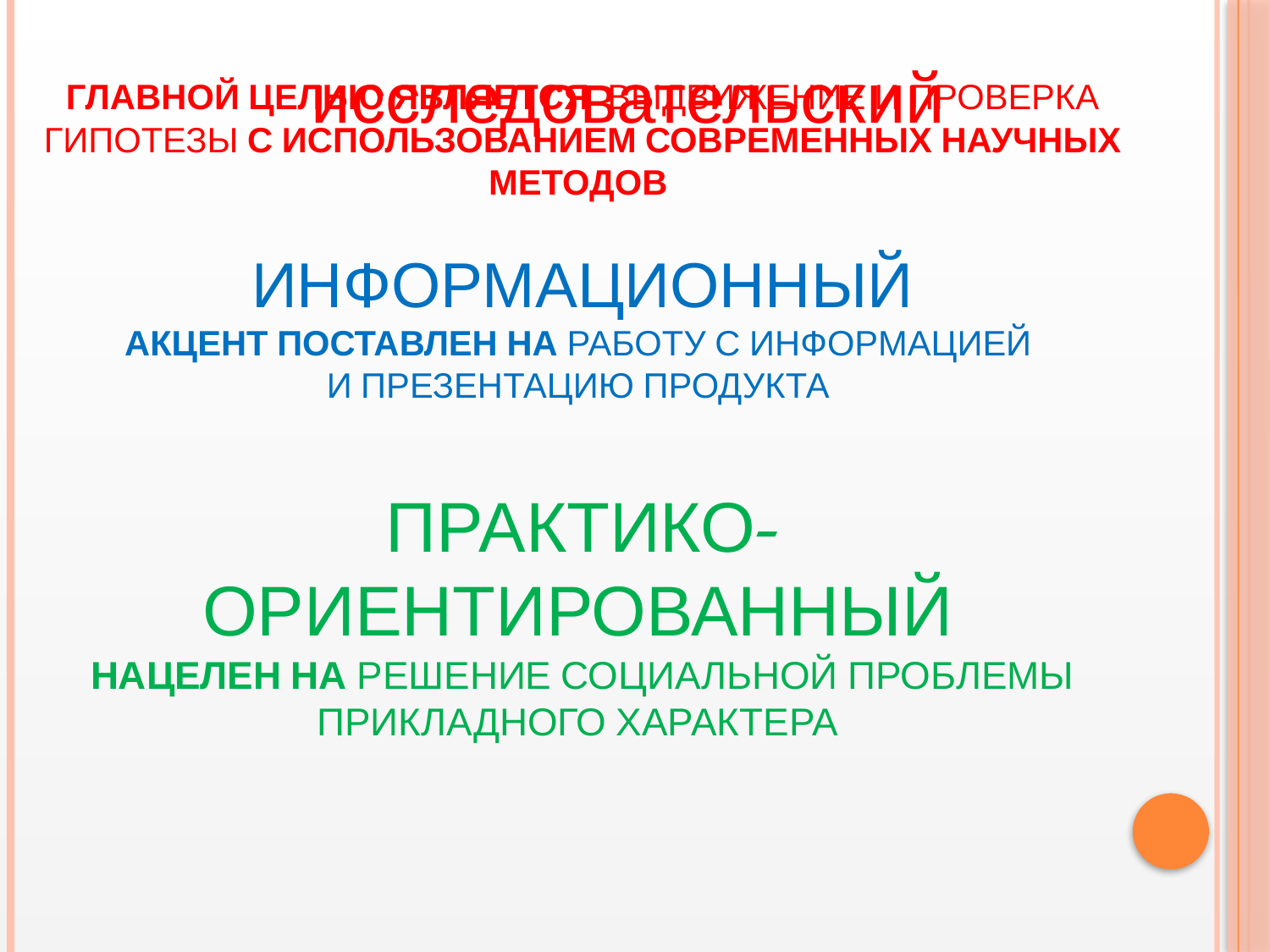

главной целью является  выдвижение и проверка гипотезы с использованием современных научных методов
информационный
акцент поставлен на работу с информацией
и презентацию продукта
практико-ориентированный
нацелен на решение социальной проблемы прикладного характера
исследовательский